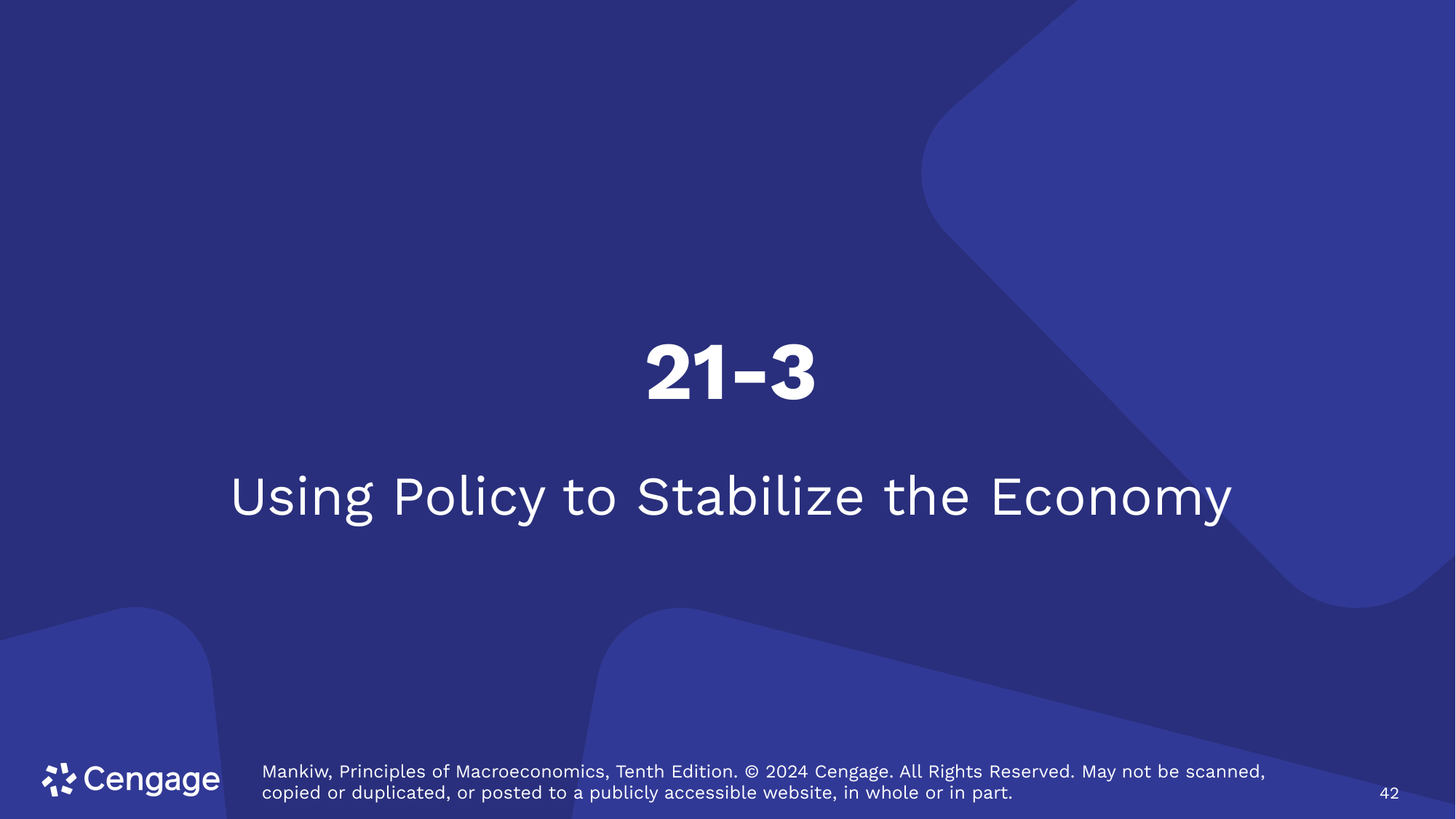

# 21-3
Using Policy to Stabilize the Economy